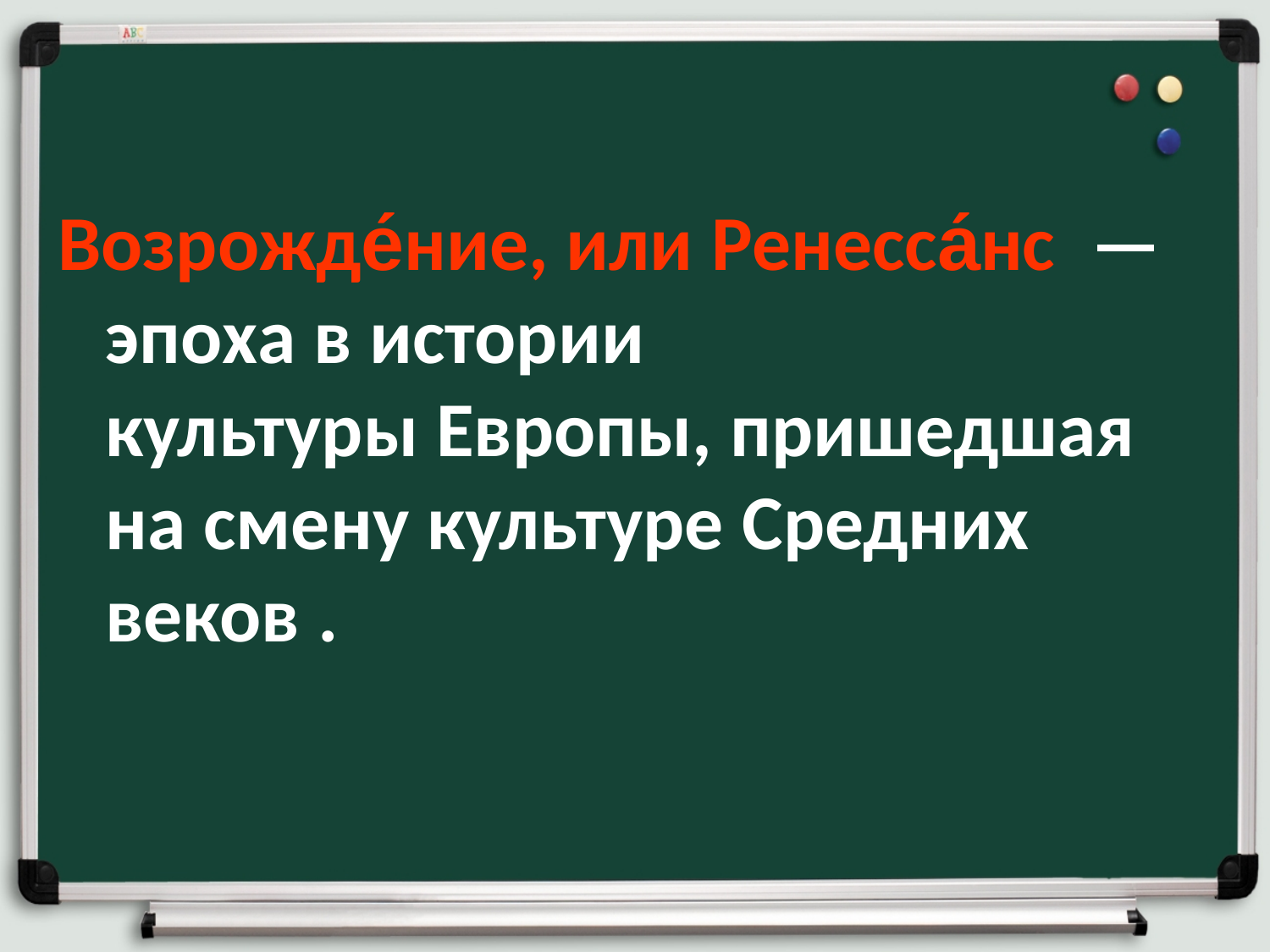

Возрожде́ние, или Ренесса́нс  — эпоха в истории культуры Европы, пришедшая на смену культуре Средних веков .